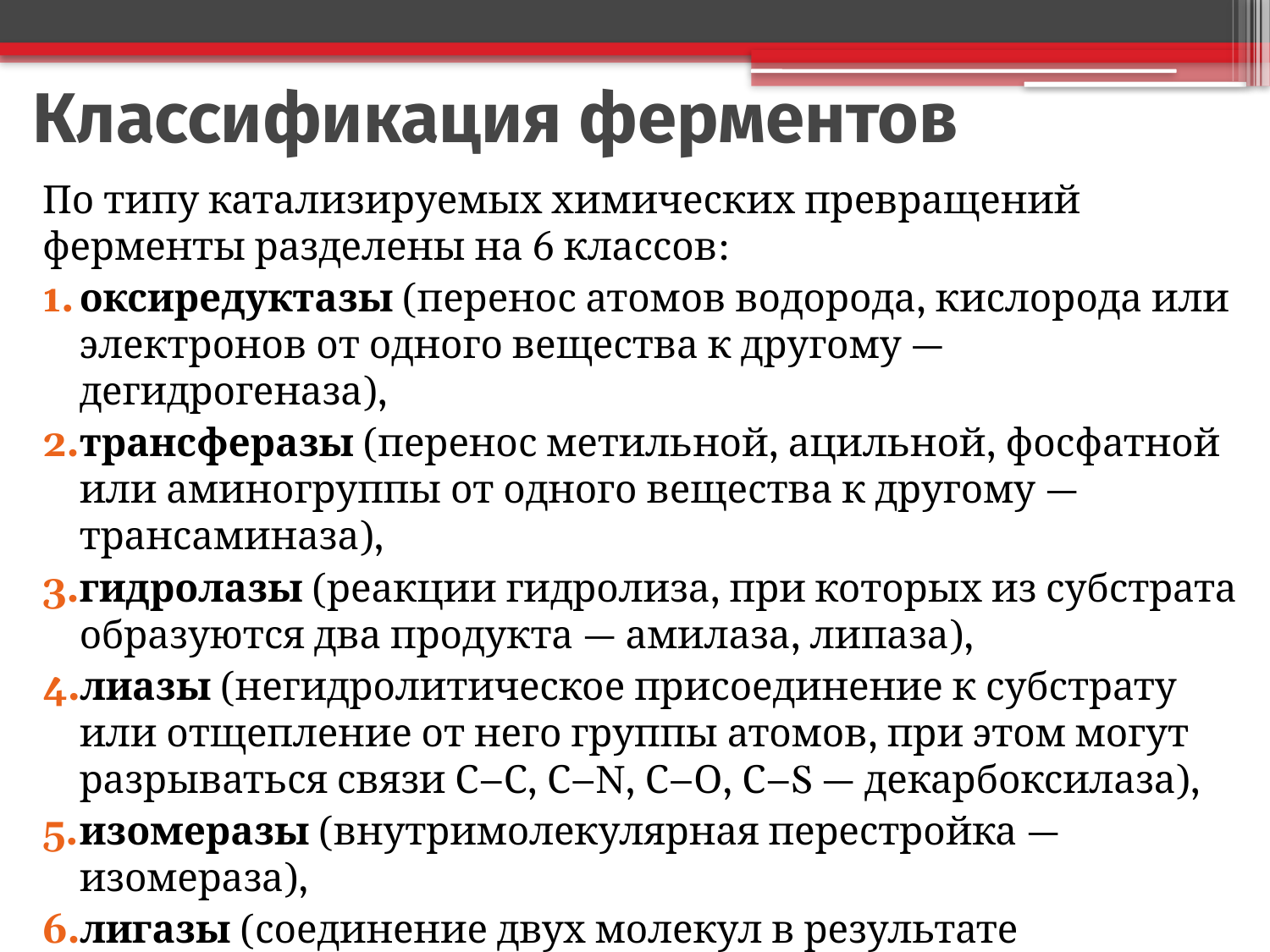

# Классификация ферментов
По типу катализируемых химических превращений ферменты разделены на 6 классов:
оксиредуктазы (перенос атомов водорода, кислорода или электронов от одного вещества к другому — дегидрогеназа),
трансферазы (перенос метильной, ацильной, фосфатной или аминогруппы от одного вещества к другому — трансаминаза),
гидролазы (реакции гидролиза, при которых из субстрата образуются два продукта — амилаза, липаза),
лиазы (негидролитическое присоединение к субстрату или отщепление от него группы атомов, при этом могут разрываться связи С–С, С–N, С–О, С–S — декарбоксилаза),
изомеразы (внутримолекулярная перестройка — изомераза),
лигазы (соединение двух молекул в результате образования связей С–С, С–N, С–О, С–S — синтетаза).